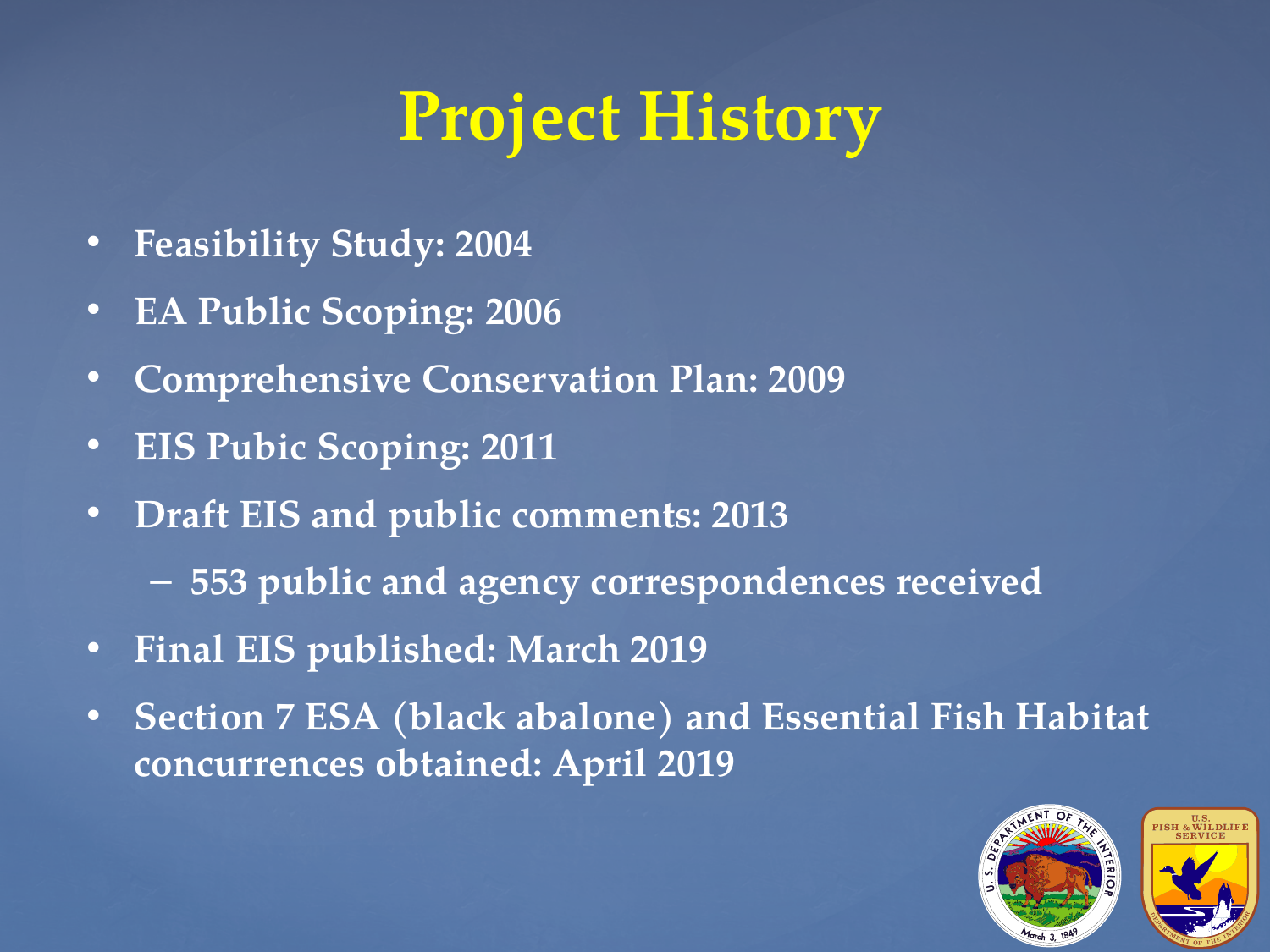

Project History

Feasibility Study: 2004
EA Public Scoping: 2006
Comprehensive Conservation Plan: 2009
EIS Pubic Scoping: 2011
Draft EIS and public comments: 2013
553 public and agency correspondences received
Final EIS published: March 2019
Section 7 ESA (black abalone) and Essential Fish Habitat concurrences obtained: April 2019